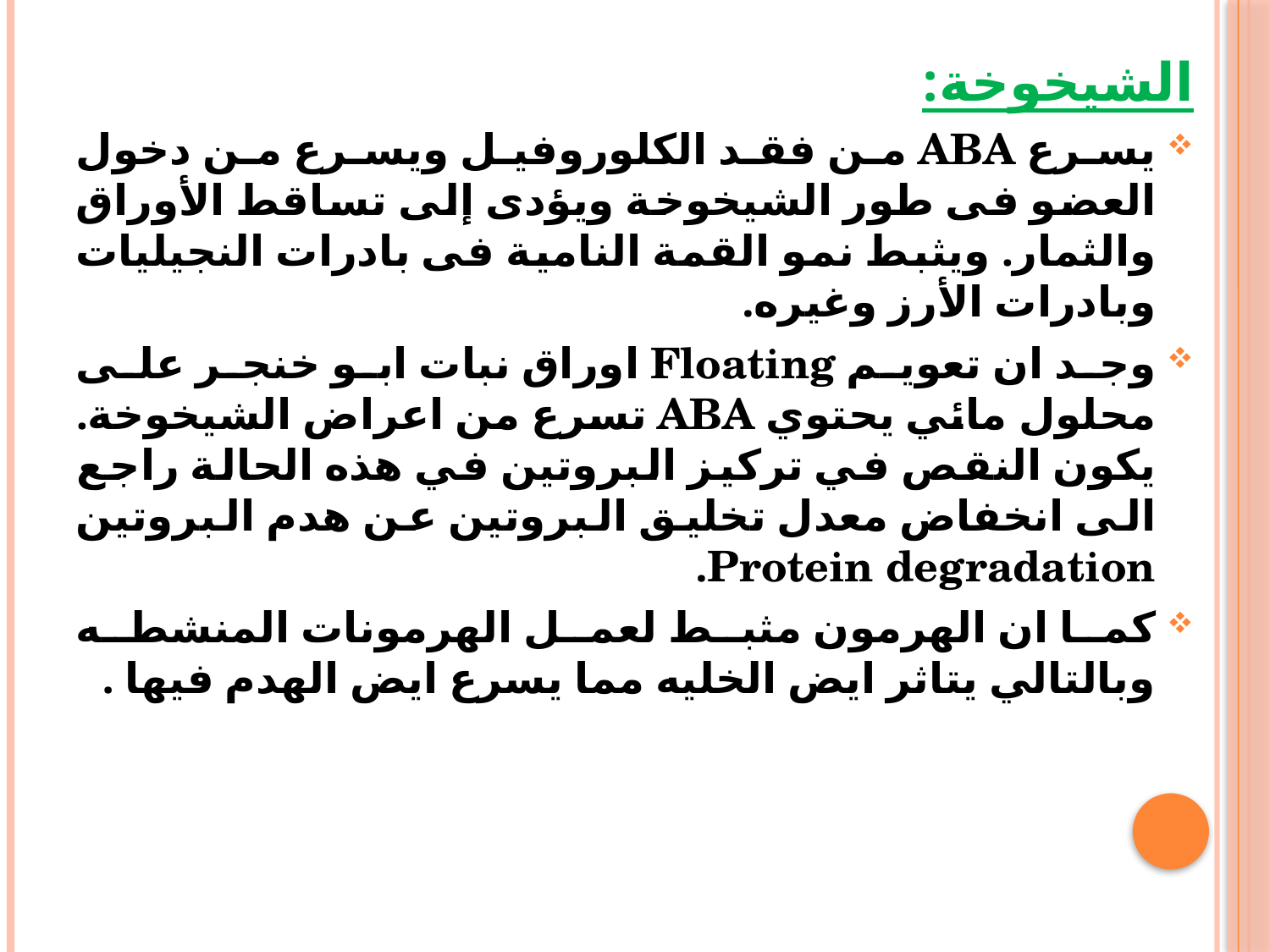

الشيخوخة:
يسرع ABA من فقد الكلوروفيل ويسرع من دخول العضو فى طور الشيخوخة ويؤدى إلى تساقط الأوراق والثمار. ويثبط نمو القمة النامية فى بادرات النجيليات وبادرات الأرز وغيره.
وجد ان تعويم Floating اوراق نبات ابو خنجر على محلول مائي يحتوي ABA تسرع من اعراض الشيخوخة. يكون النقص في تركيز البروتين في هذه الحالة راجع الى انخفاض معدل تخليق البروتين عن هدم البروتين Protein degradation.
كما ان الهرمون مثبط لعمل الهرمونات المنشطه وبالتالي يتاثر ايض الخليه مما يسرع ايض الهدم فيها .